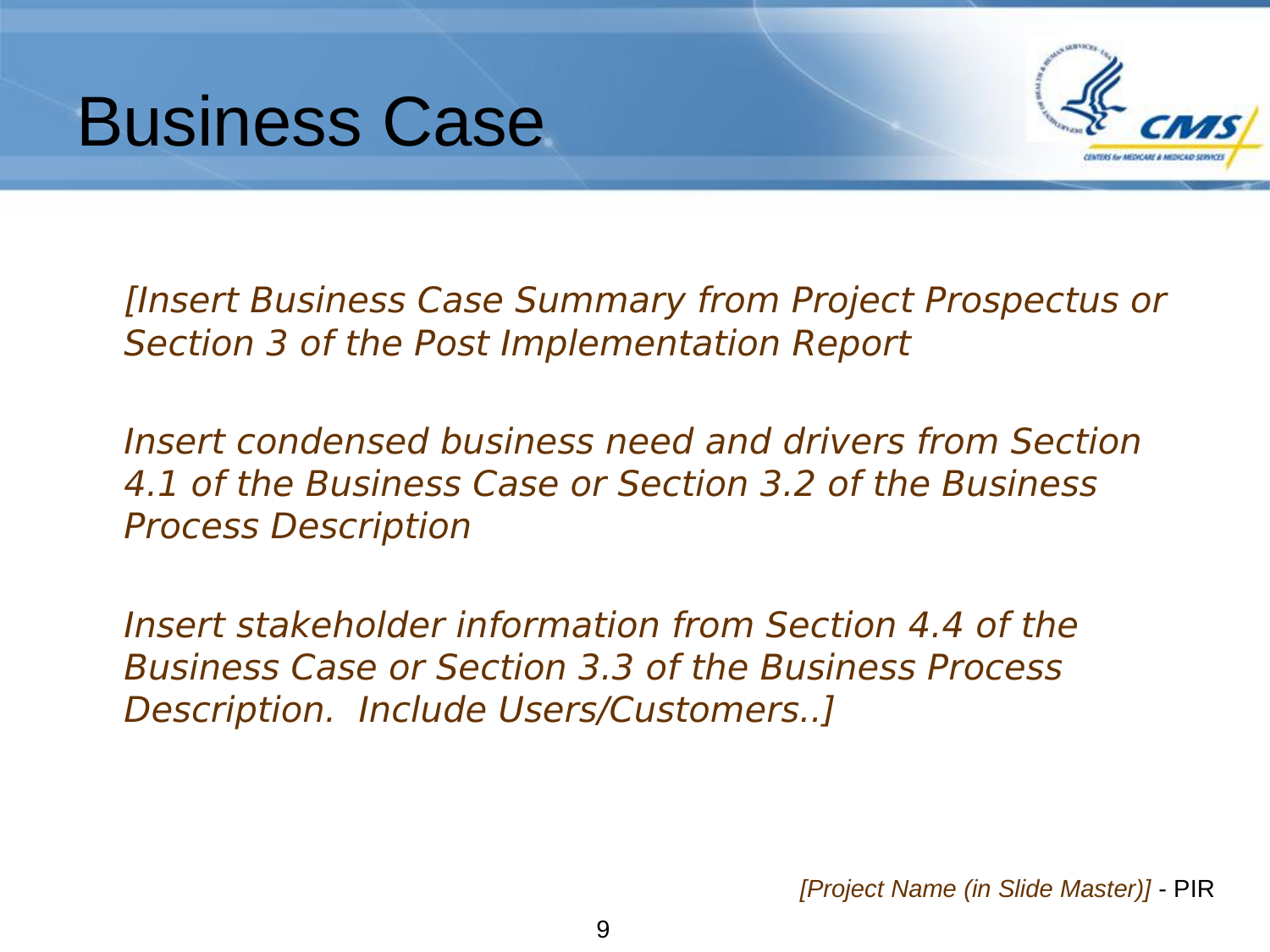

# Business Case

[Insert Business Case Summary from Project Prospectus or Section 3 of the Post Implementation Report

Insert condensed business need and drivers from Section 4.1 of the Business Case or Section 3.2 of the Business Process Description

Insert stakeholder information from Section 4.4 of the Business Case or Section 3.3 of the Business Process Description.  Include Users/Customers..]

[Project Name (in Slide Master)] - PIR
9